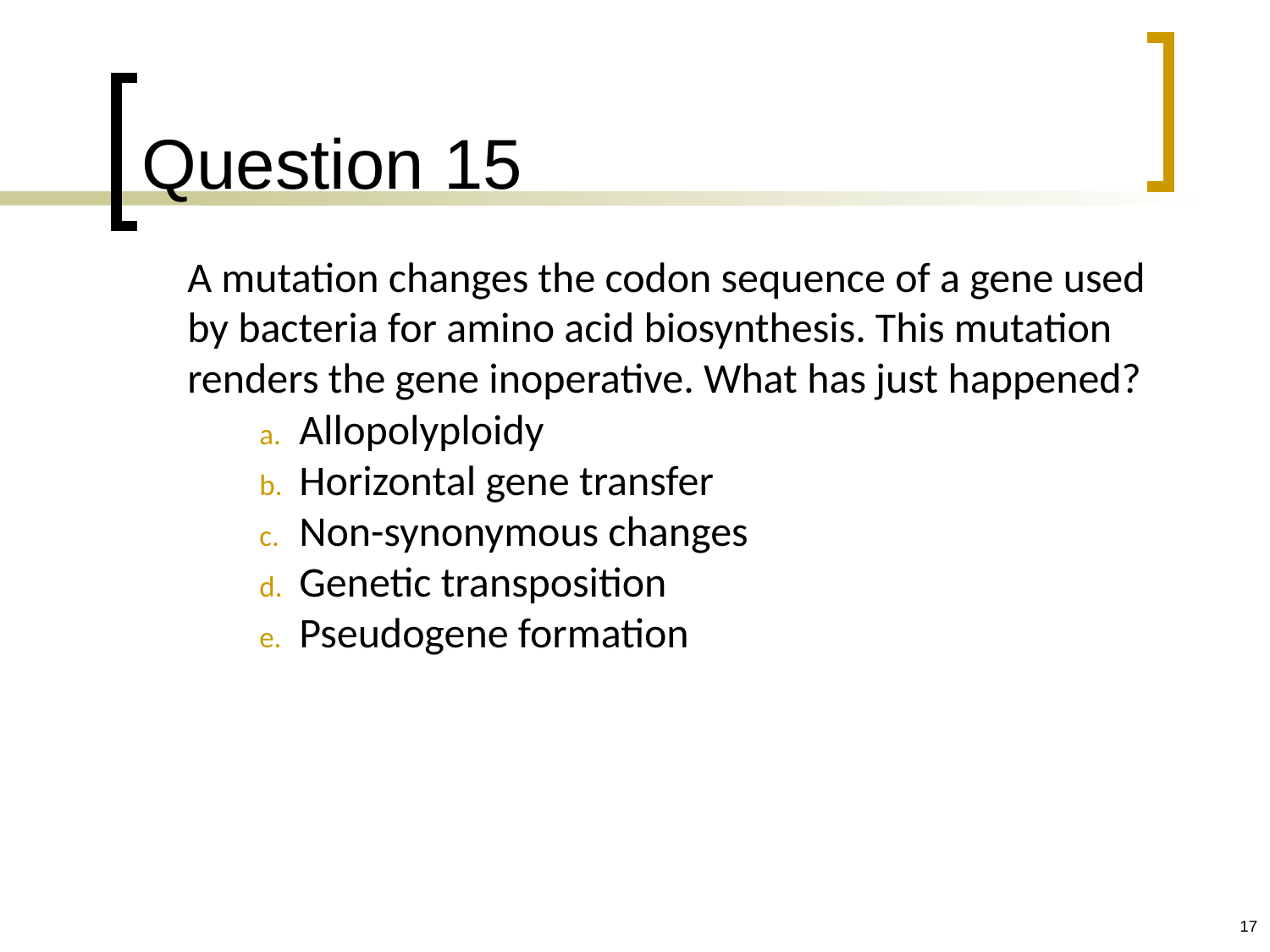

# Question 15
	A mutation changes the codon sequence of a gene used by bacteria for amino acid biosynthesis. This mutation renders the gene inoperative. What has just happened?
Allopolyploidy
Horizontal gene transfer
Non-synonymous changes
Genetic transposition
Pseudogene formation